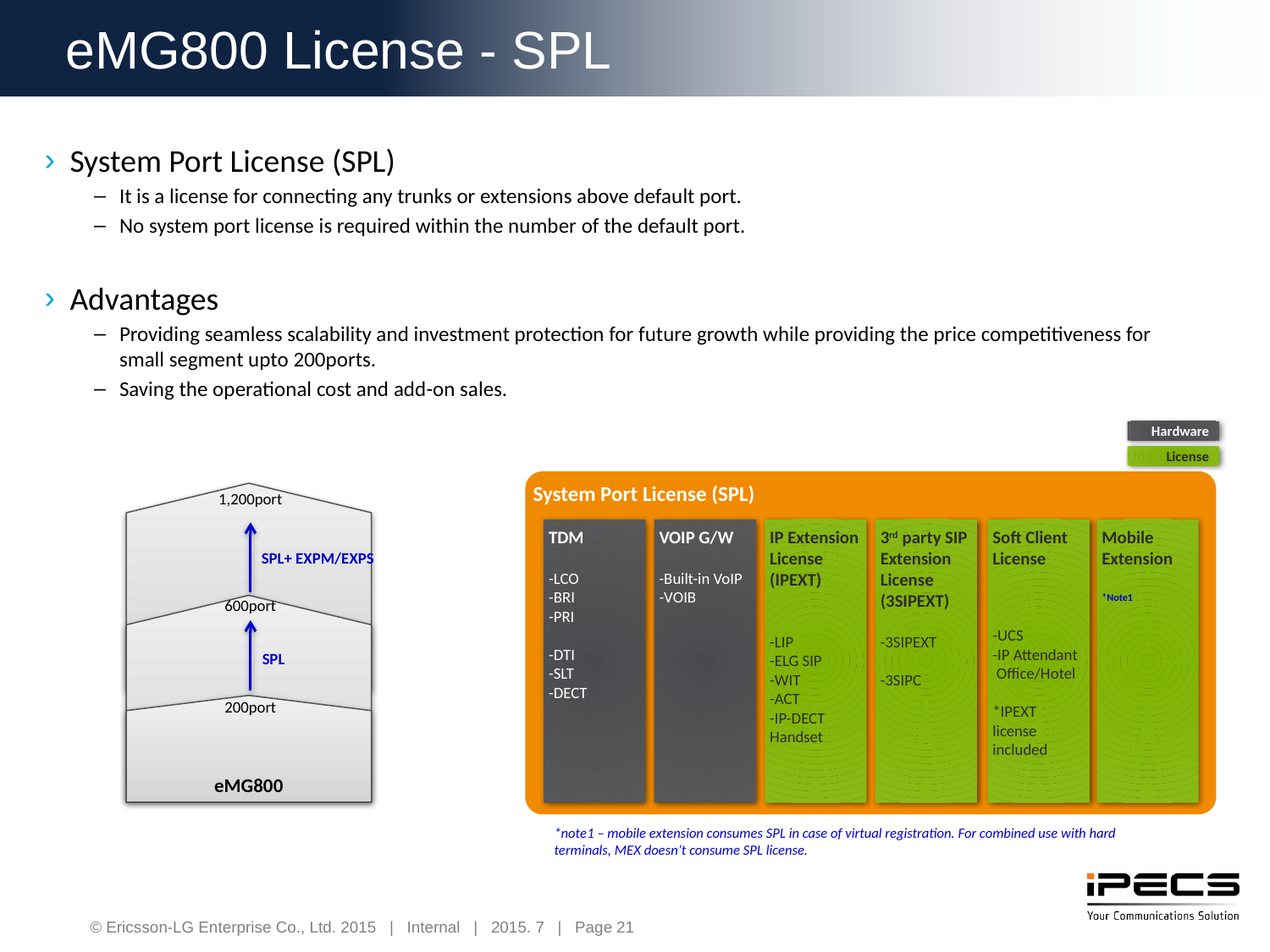

eMG800 License - SPL
System Port License (SPL)
It is a license for connecting any trunks or extensions above default port.
No system port license is required within the number of the default port.

Advantages
Providing seamless scalability and investment protection for future growth while providing the price competitiveness for small segment upto 200ports.
Saving the operational cost and add-on sales.
Hardware
License
System Port License (SPL)
TDM

-LCO
-BRI
-PRI

-DTI
-SLT
-DECT
IP Extension License
(IPEXT)

-LIP
-ELG SIP
-WIT
-ACT
-IP-DECT Handset

3rd party SIP Extension License (3SIPEXT)

-3SIPEXT

-3SIPC
Soft Client
License

-UCS
-IP Attendant
 Office/Hotel

*IPEXT
license
included
Mobile
Extension

*Note1

VOIP G/W

-Built-in VoIP
-VOIB
1,200port
eMG800
SPL+ EXPM/EXPS
600port
eMG800
SPL
200port
eMG800
*note1 – mobile extension consumes SPL in case of virtual registration. For combined use with hard terminals, MEX doesn’t consume SPL license.